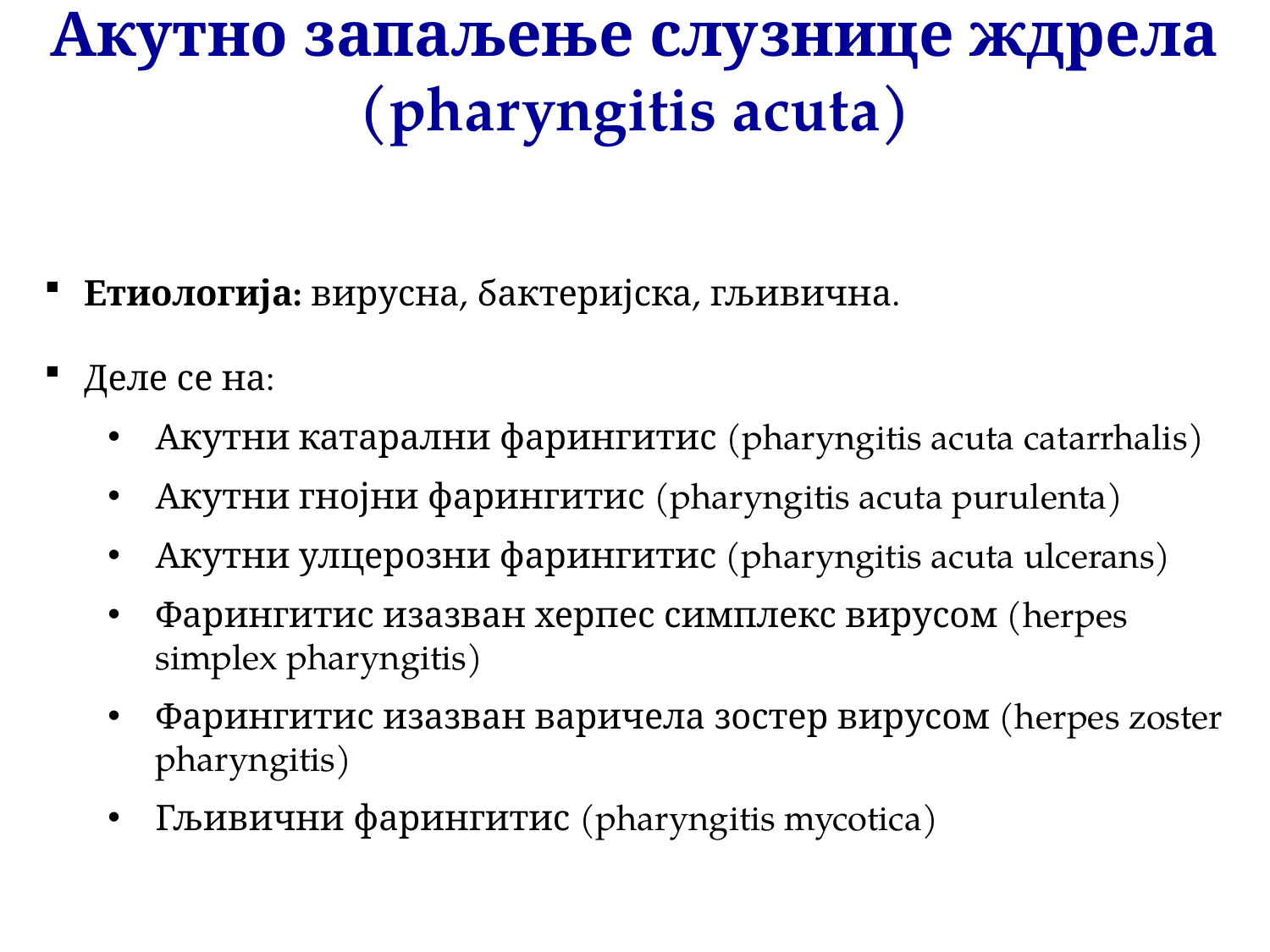

Акутно запаљење слузнице ждрела (pharyngitis acuta)

Етиологија: вирусна, бактеријска, гљивична.

Деле се на:

Акутни катарални фарингитис (pharyngitis acuta catarrhalis)

Акутни гнојни фарингитис (pharyngitis acuta purulenta)

Акутни улцерозни фарингитис (pharyngitis acuta ulcerans)

Фарингитис изазван херпес симплекс вирусом (herpes simplex pharyngitis)

Фарингитис изазван варичела зостер вирусом (herpes zoster pharyngitis)

Гљивични фарингитис (pharyngitis mycotica)